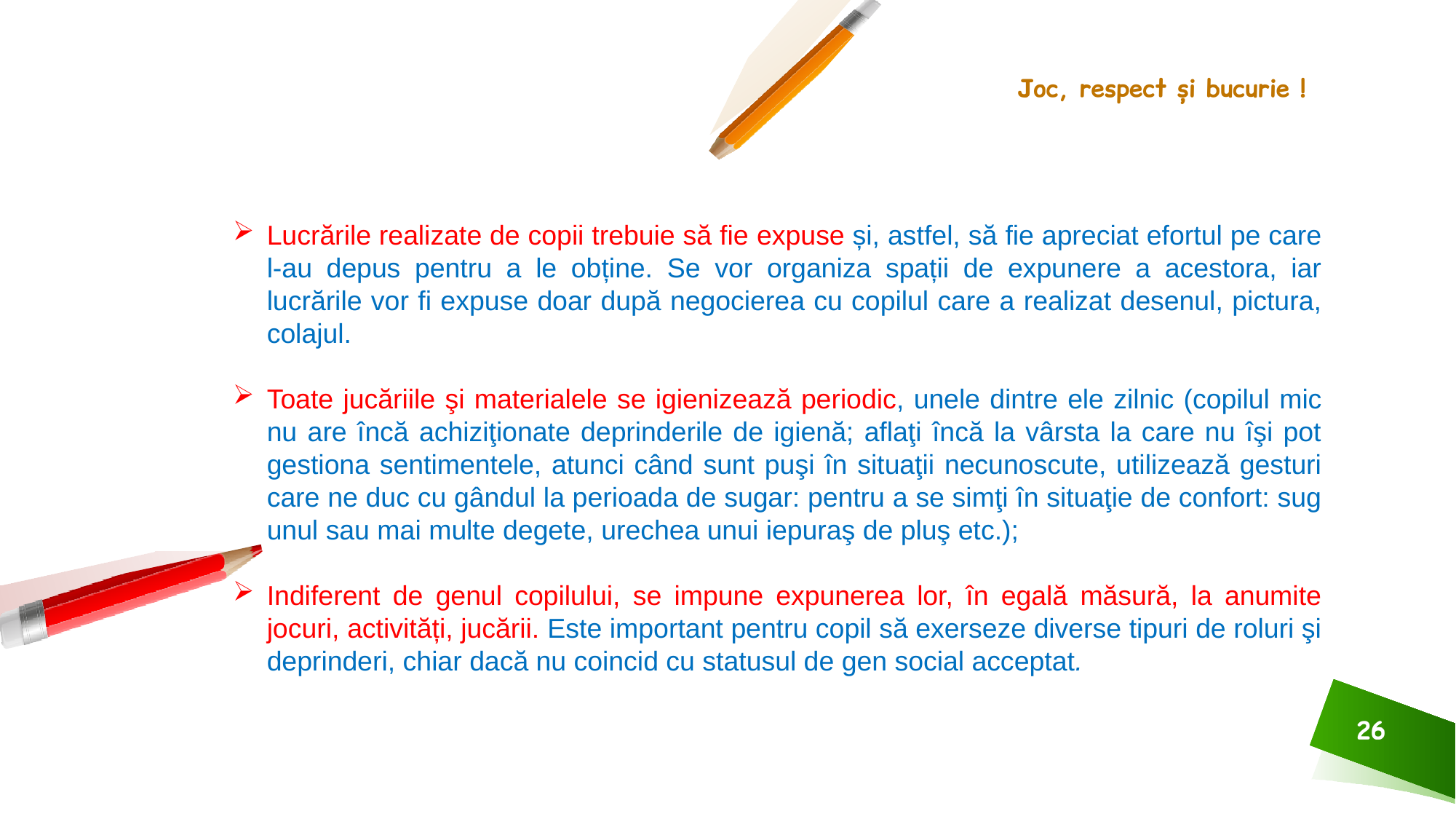

Joc, respect și bucurie !

Lucrările realizate de copii trebuie să fie expuse și, astfel, să fie apreciat efortul pe care l-au depus pentru a le obține. Se vor organiza spații de expunere a acestora, iar lucrările vor fi expuse doar după negocierea cu copilul care a realizat desenul, pictura, colajul.

Toate jucăriile şi materialele se igienizează periodic, unele dintre ele zilnic (copilul mic nu are încă achiziţionate deprinderile de igienă; aflaţi încă la vârsta la care nu îşi pot gestiona sentimentele, atunci când sunt puşi în situaţii necunoscute, utilizează gesturi care ne duc cu gândul la perioada de sugar: pentru a se simţi în situaţie de confort: sug unul sau mai multe degete, urechea unui iepuraş de pluş etc.);

Indiferent de genul copilului, se impune expunerea lor, în egală măsură, la anumite jocuri, activități, jucării. Este important pentru copil să exerseze diverse tipuri de roluri şi deprinderi, chiar dacă nu coincid cu statusul de gen social acceptat.

26